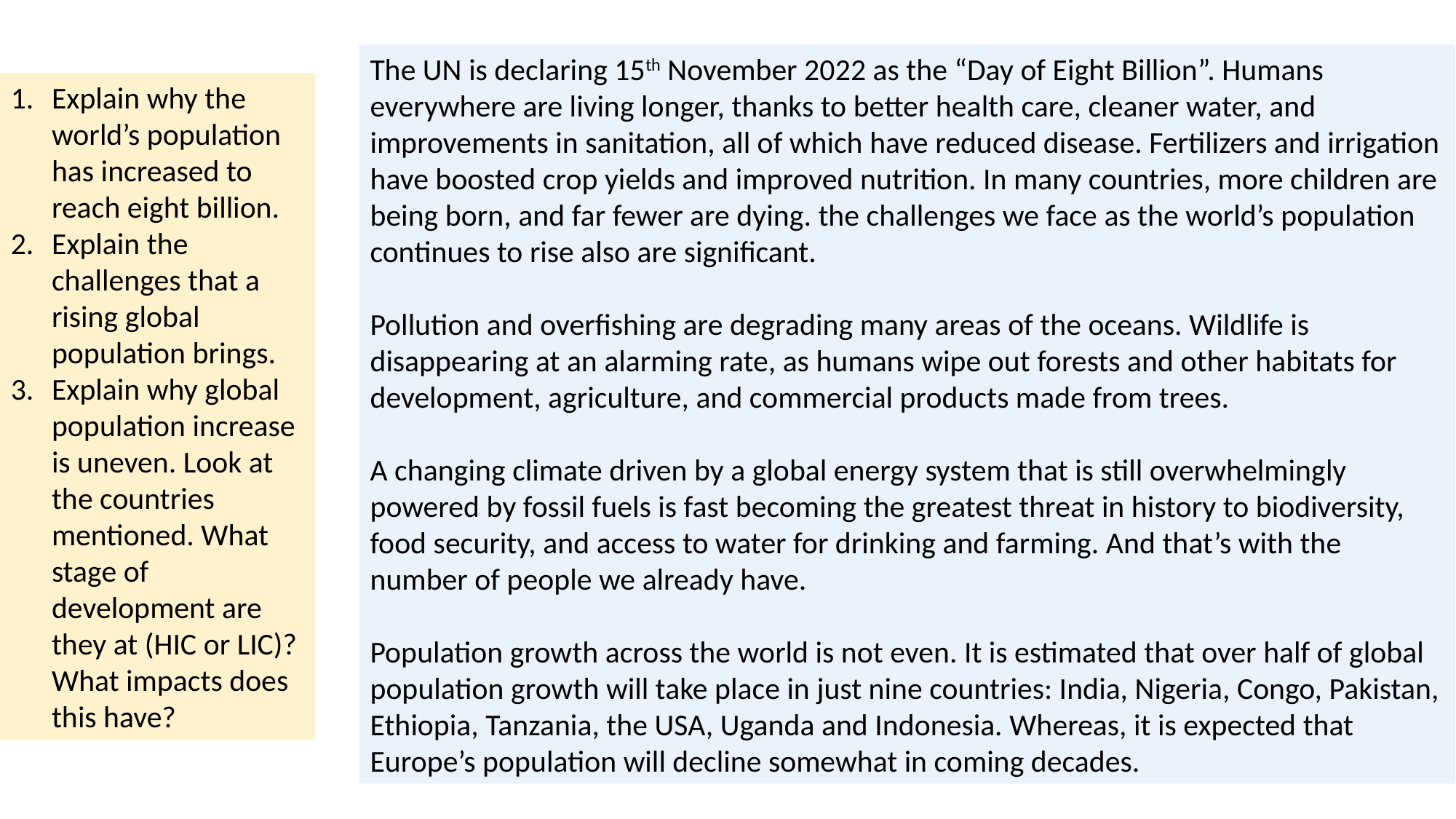

The UN is declaring 15th November 2022 as the “Day of Eight Billion”. Humans everywhere are living longer, thanks to better health care, cleaner water, and improvements in sanitation, all of which have reduced disease. Fertilizers and irrigation have boosted crop yields and improved nutrition. In many countries, more children are being born, and far fewer are dying. the challenges we face as the world’s population continues to rise also are significant.

Pollution and overfishing are degrading many areas of the oceans. Wildlife is disappearing at an alarming rate, as humans wipe out forests and other habitats for development, agriculture, and commercial products made from trees.

A changing climate driven by a global energy system that is still overwhelmingly powered by fossil fuels is fast becoming the greatest threat in history to biodiversity, food security, and access to water for drinking and farming. And that’s with the number of people we already have.

Population growth across the world is not even. It is estimated that over half of global population growth will take place in just nine countries: India, Nigeria, Congo, Pakistan, Ethiopia, Tanzania, the USA, Uganda and Indonesia. Whereas, it is expected that Europe’s population will decline somewhat in coming decades.
Explain why the world’s population has increased to reach eight billion.
Explain the challenges that a rising global population brings.
Explain why global population increase is uneven. Look at the countries mentioned. What stage of development are they at (HIC or LIC)? What impacts does this have?